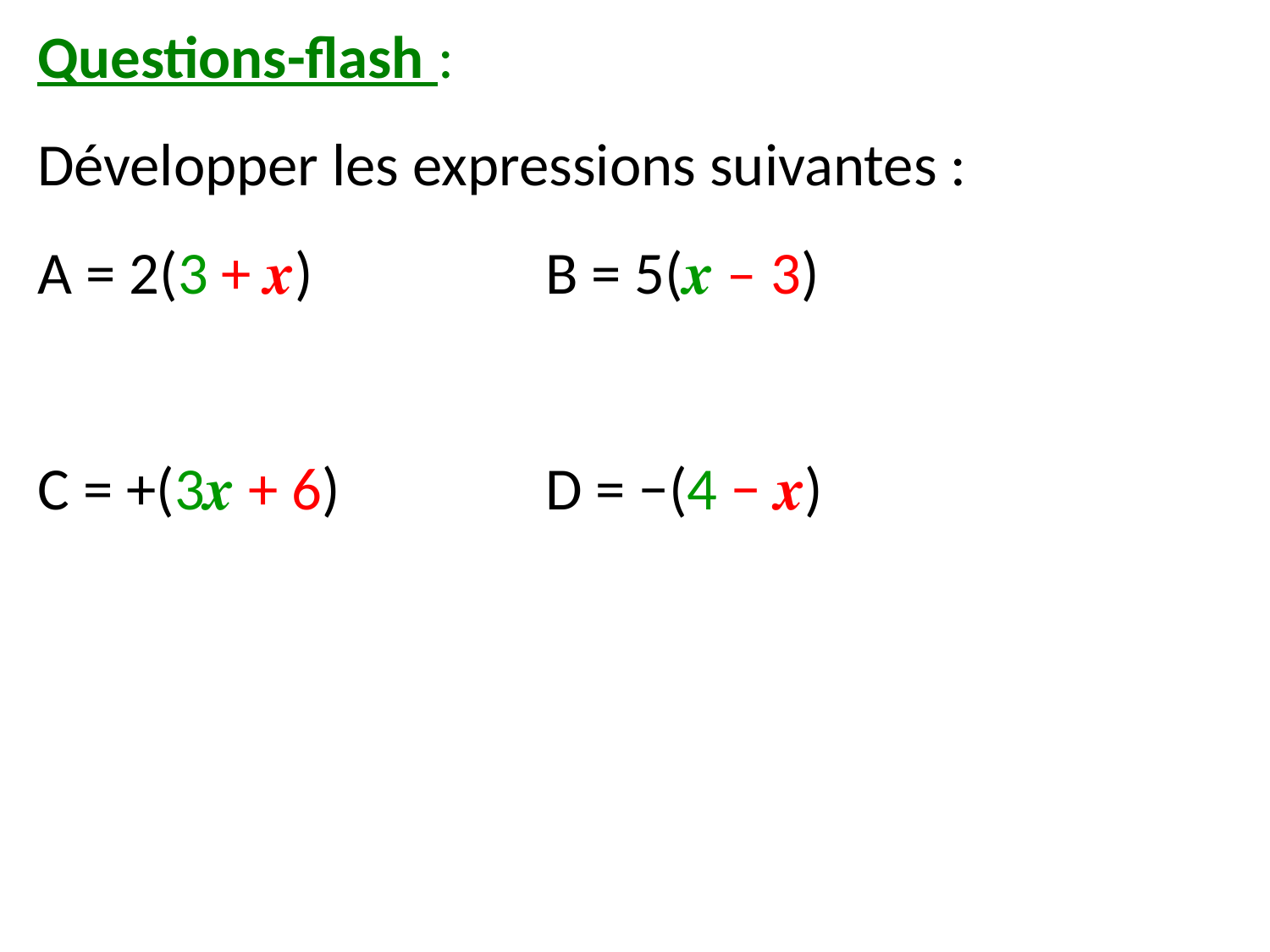

Questions-flash :
Développer les expressions suivantes :
A = 2(3 + x)		B = 5(x – 3)

C = +(3x + 6)		D = −(4 − x)